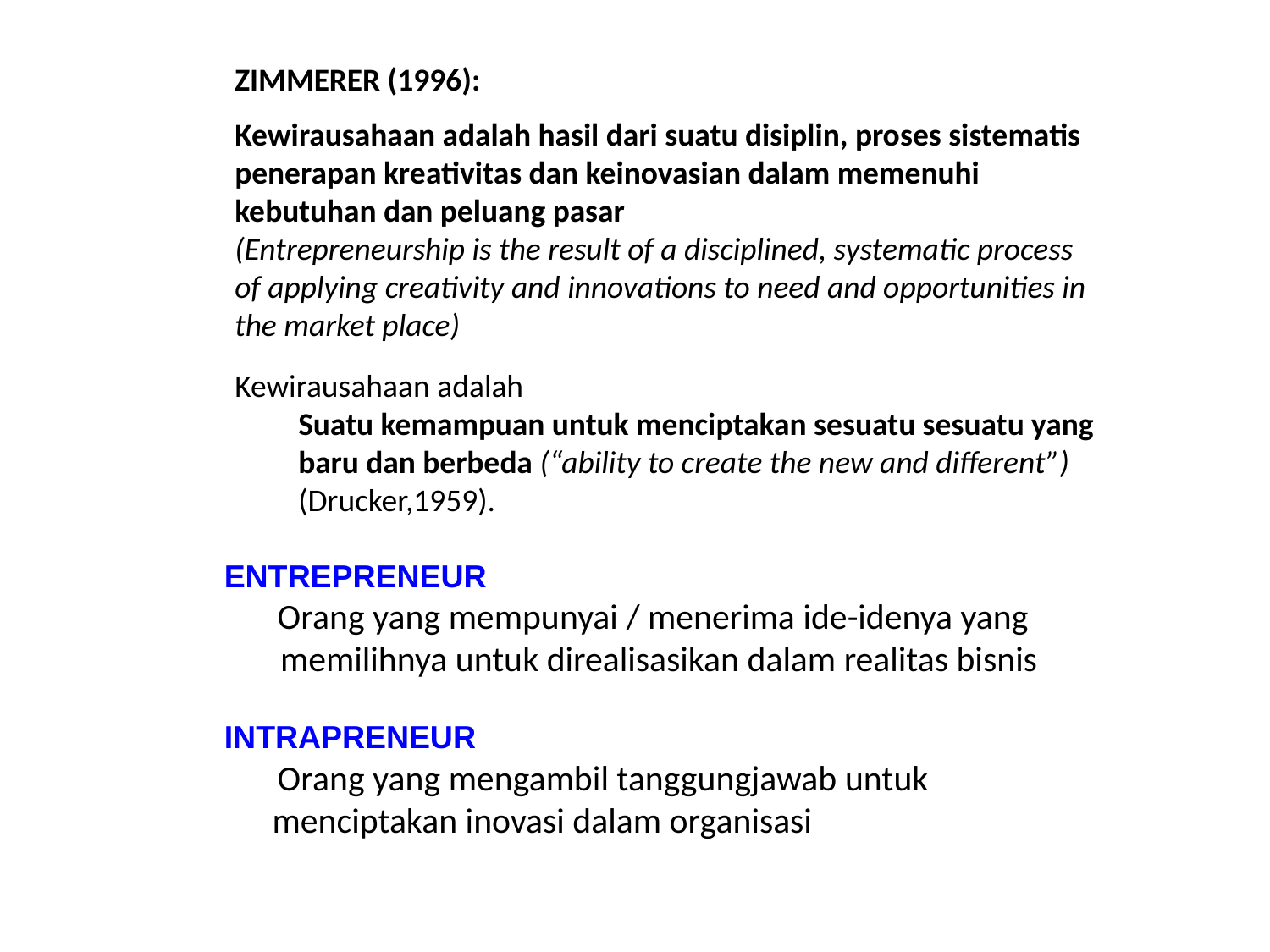

ZIMMERER (1996):

Kewirausahaan adalah hasil dari suatu disiplin, proses sistematis penerapan kreativitas dan keinovasian dalam memenuhi kebutuhan dan peluang pasar
(Entrepreneurship is the result of a disciplined, systematic process of applying creativity and innovations to need and opportunities in the market place)

Kewirausahaan adalah
Suatu kemampuan untuk menciptakan sesuatu sesuatu yang baru dan berbeda (“ability to create the new and different”) (Drucker,1959).
ENTREPRENEUR
      Orang yang mempunyai / menerima ide-idenya yang
       memilihnya untuk direalisasikan dalam realitas bisnis

INTRAPRENEUR
      Orang yang mengambil tanggungjawab untuk
      menciptakan inovasi dalam organisasi